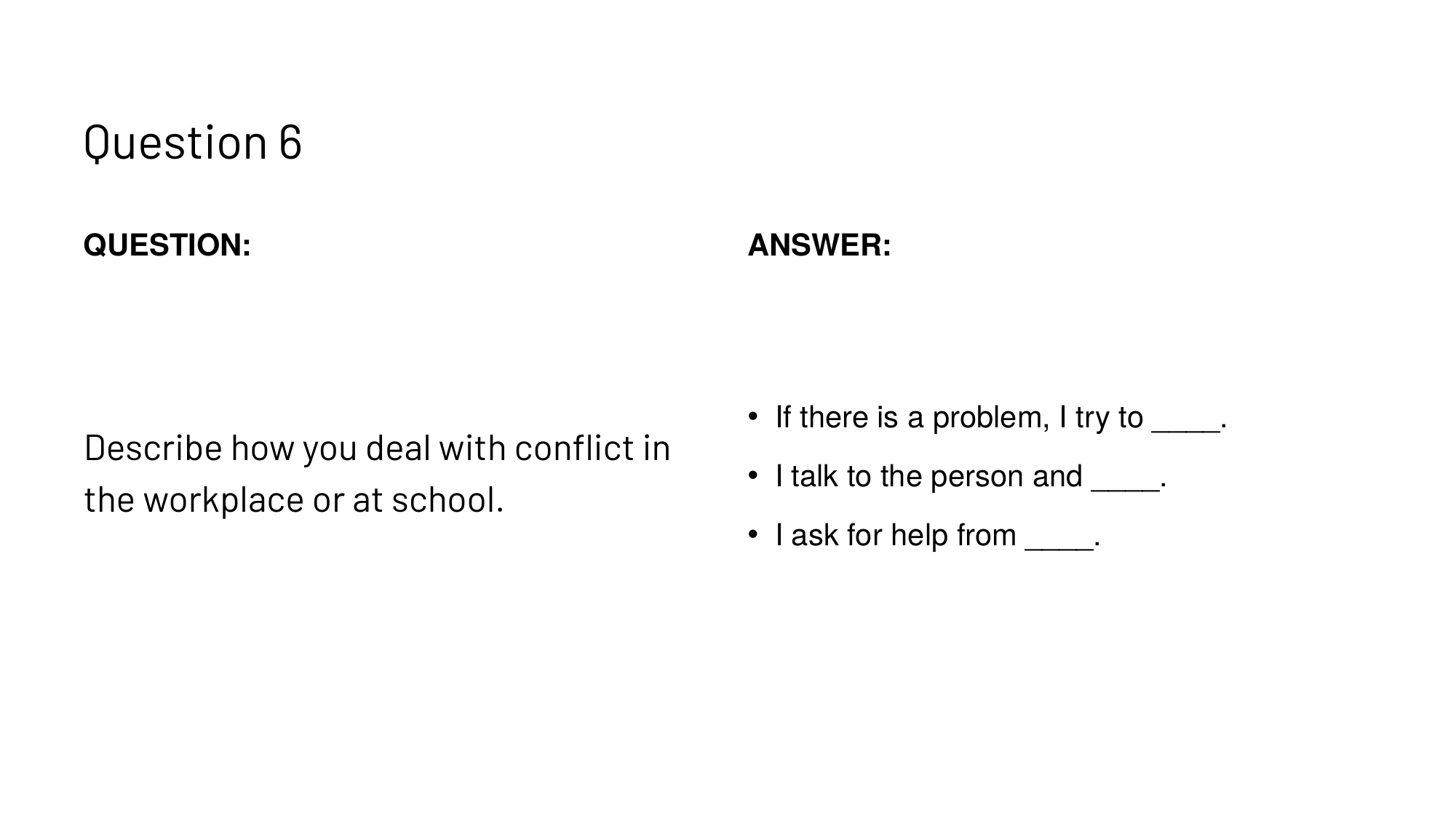

# Question 6
Question:
Answer:
If there is a problem, I try to ____.
I talk to the person and ____.
I ask for help from ____.
Describe how you deal with conflict in the workplace or at school.